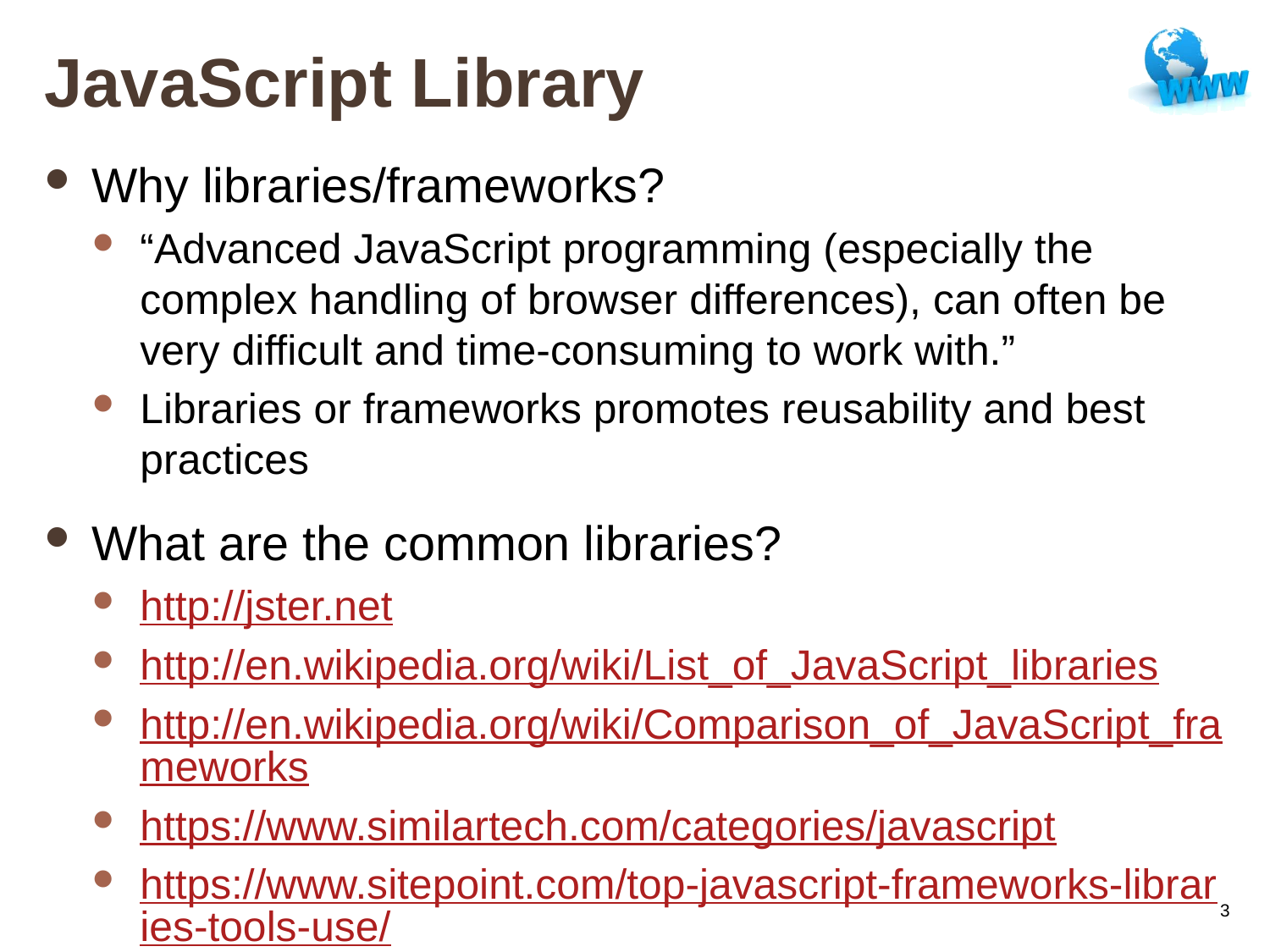

# JavaScript Library
Why libraries/frameworks?
“Advanced JavaScript programming (especially the complex handling of browser differences), can often be very difficult and time-consuming to work with.”
Libraries or frameworks promotes reusability and best practices
What are the common libraries?
http://jster.net
http://en.wikipedia.org/wiki/List_of_JavaScript_libraries
http://en.wikipedia.org/wiki/Comparison_of_JavaScript_frameworks
https://www.similartech.com/categories/javascript
https://www.sitepoint.com/top-javascript-frameworks-libraries-tools-use/
3